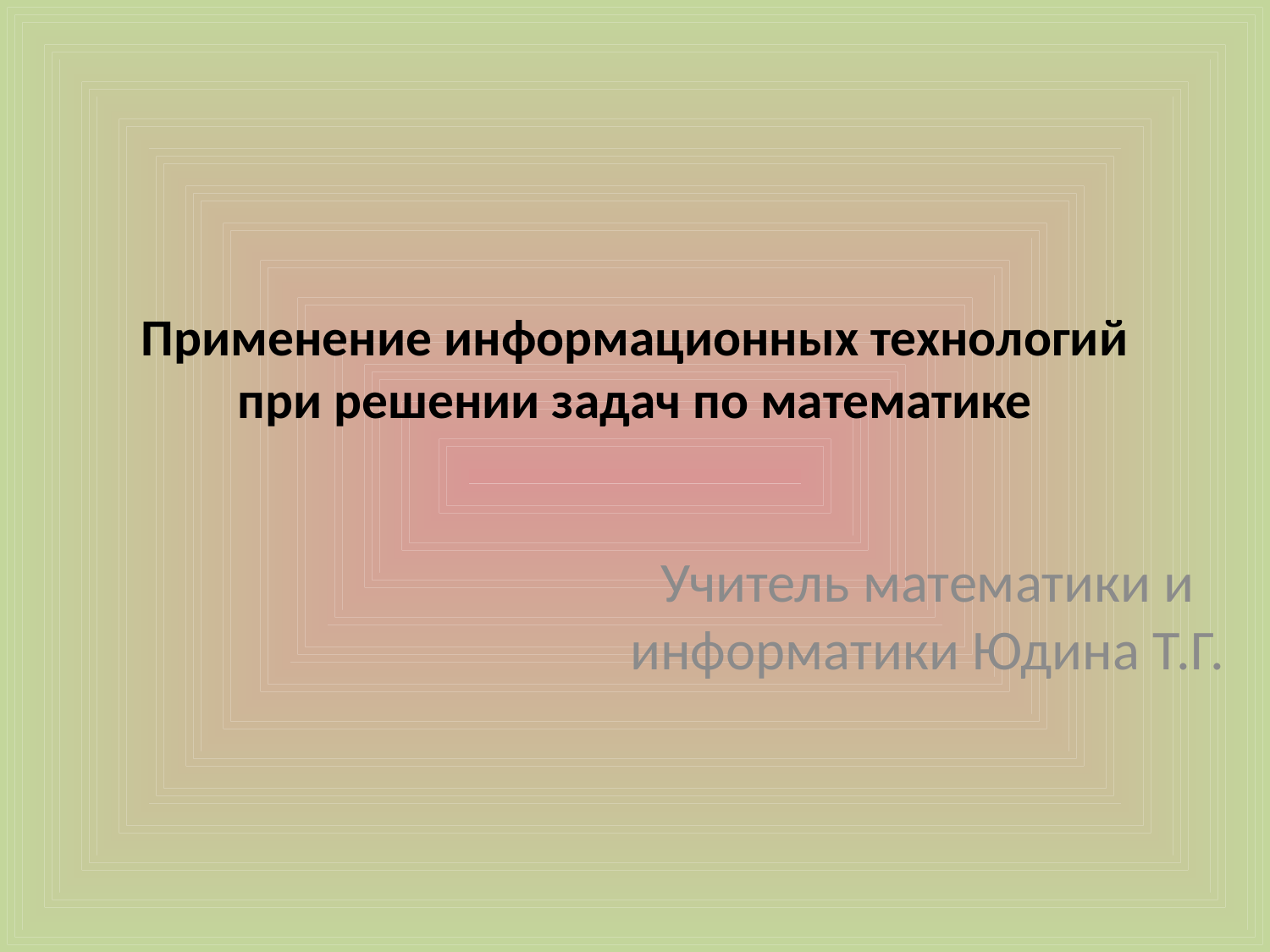

# Применение информационных технологий при решении задач по математике
Учитель математики и информатики Юдина Т.Г.